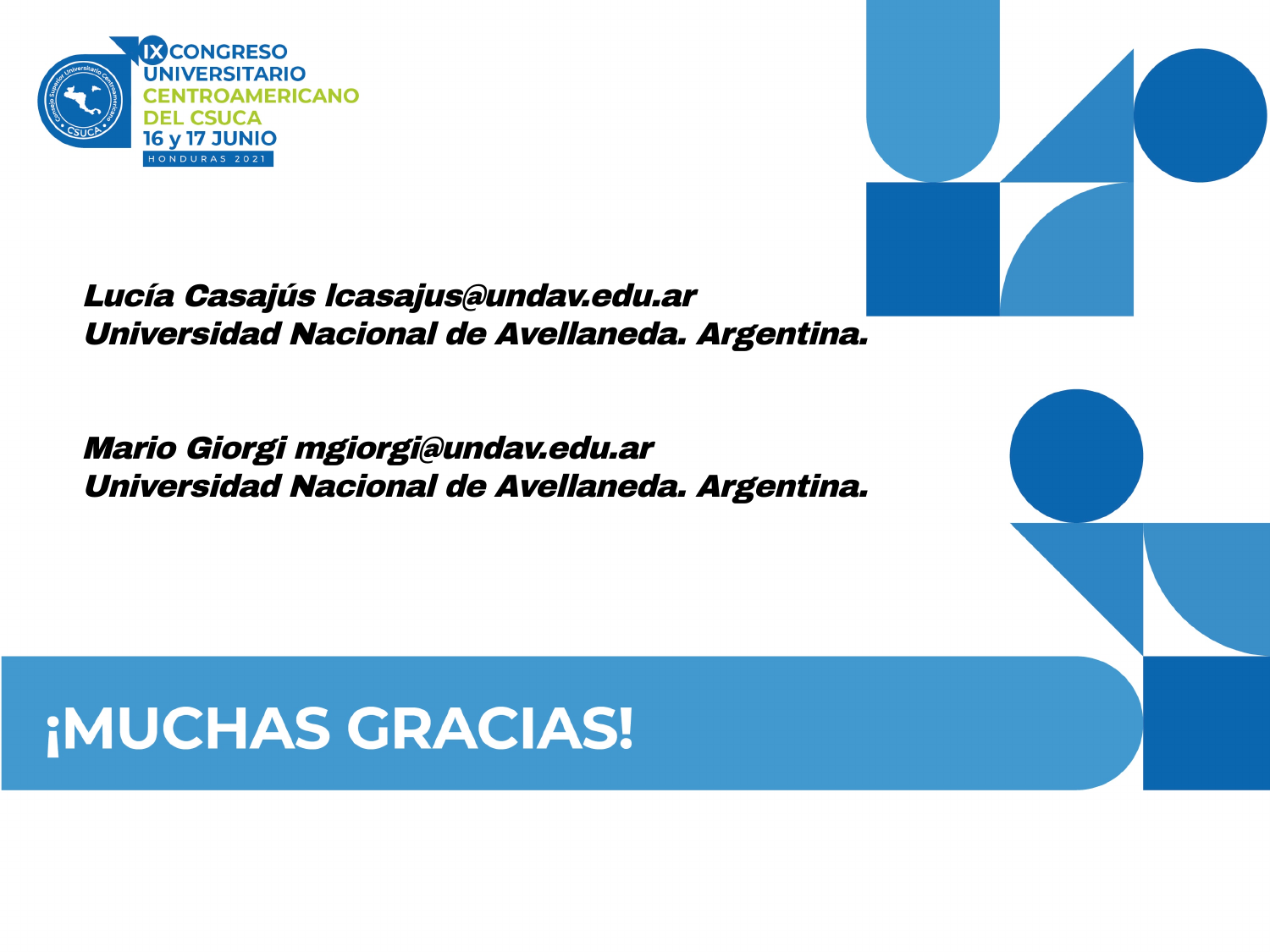

Lucía Casajús lcasajus@undav.edu.ar
Universidad Nacional de Avellaneda. Argentina.

Mario Giorgi mgiorgi@undav.edu.ar
Universidad Nacional de Avellaneda. Argentina.